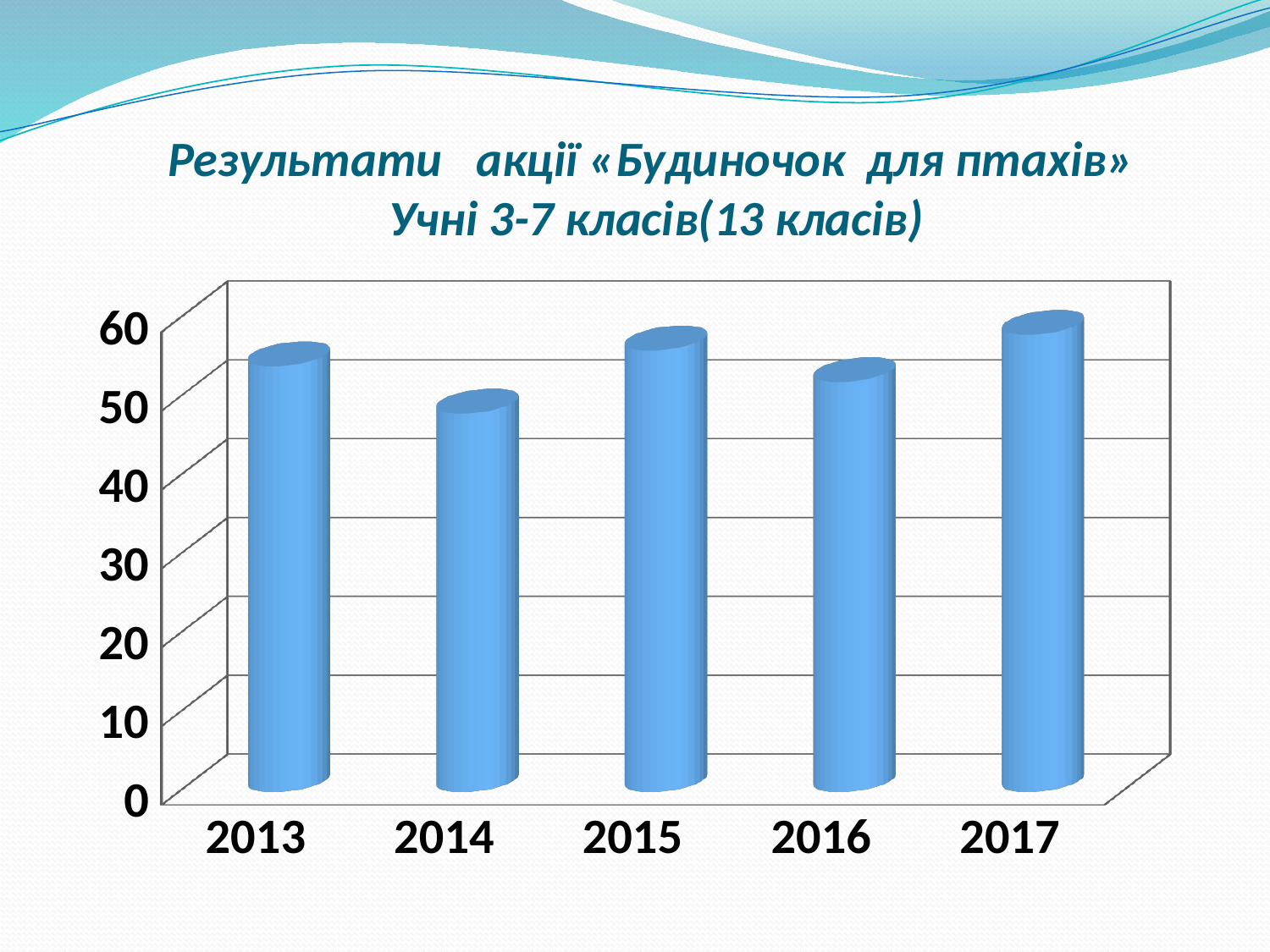

# Результати   акції «Будиночок  для птахів» Учні 3-7 класів(13 класів)

[unsupported chart]